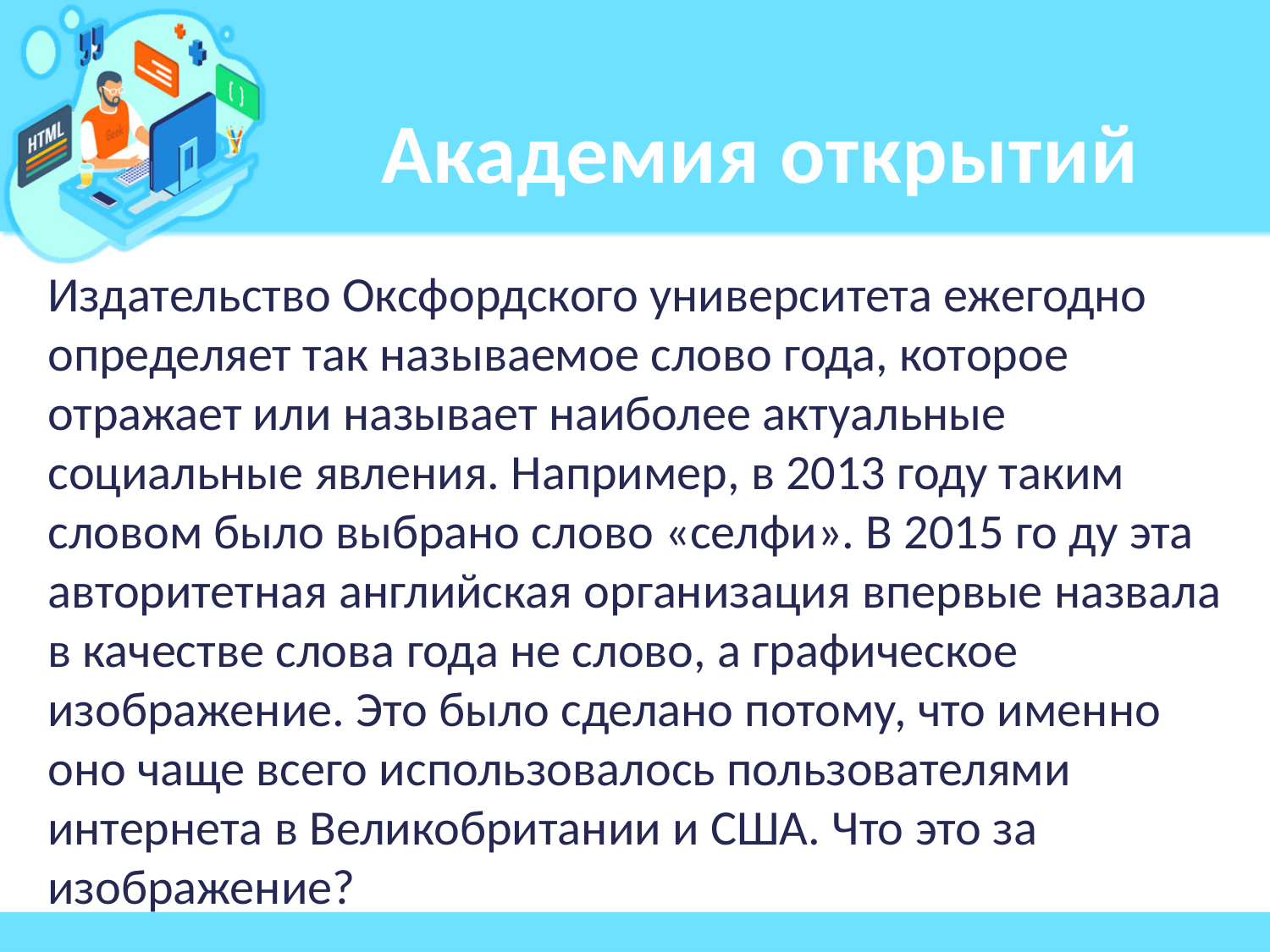

# Академия открытий
Издательство Оксфордского университета ежегодно определяет так называемое слово года, которое отражает или называет наиболее актуальные социальные явления. Например, в 2013 году таким словом было выбрано слово «селфи». В 2015 го ду эта авторитетная английская организация впервые назвала в качестве слова года не слово, а графическое изображение. Это было сделано потому, что именно оно чаще всего использовалось пользователями интернета в Великобритании и США. Что это за изображение?